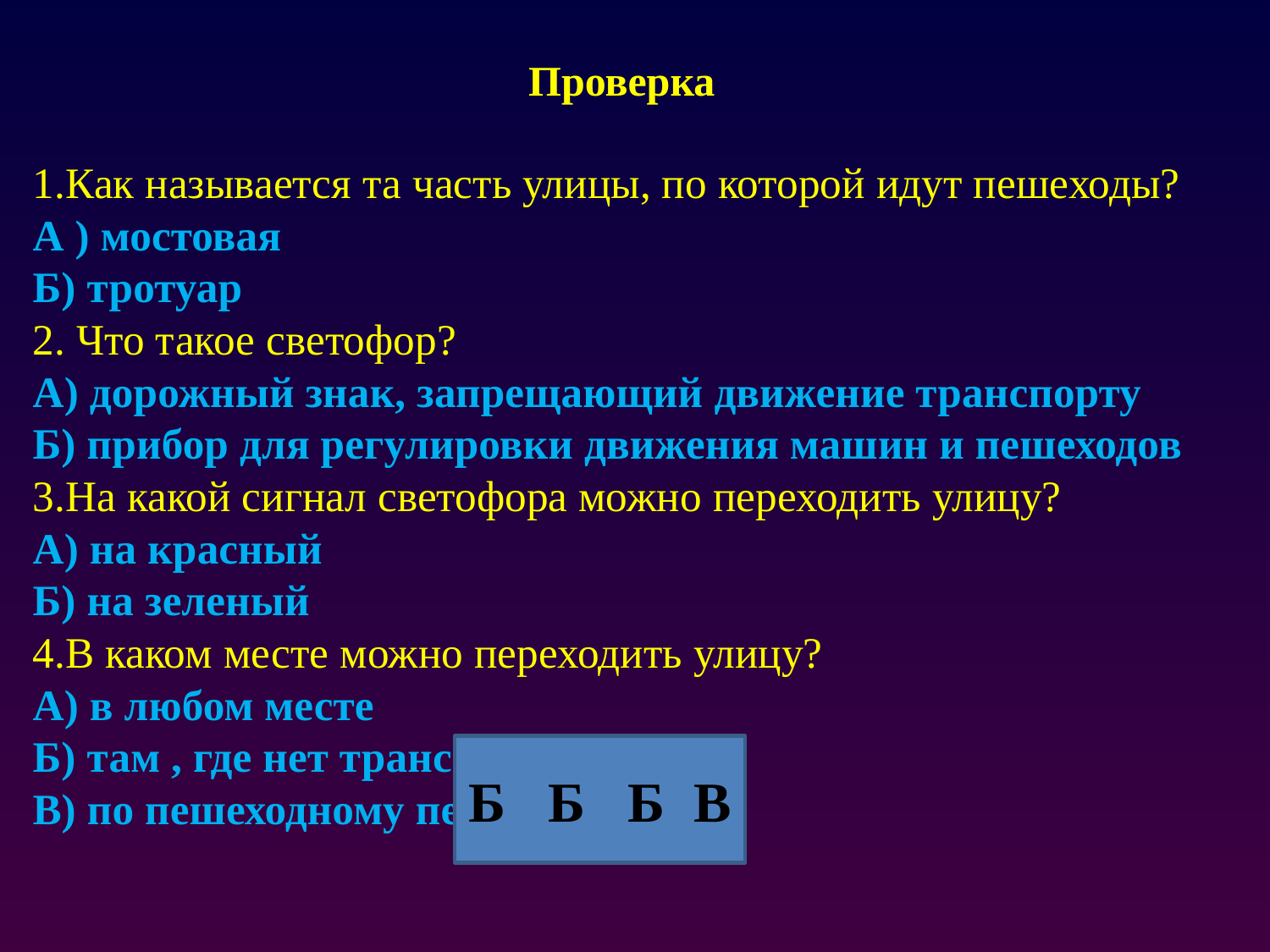

# Проверка
1.Как называется та часть улицы, по которой идут пешеходы?
А ) мостовая
Б) тротуар
2. Что такое светофор?
А) дорожный знак, запрещающий движение транспорту
Б) прибор для регулировки движения машин и пешеходов
3.На какой сигнал светофора можно переходить улицу?
А) на красный
Б) на зеленый
4.В каком месте можно переходить улицу?
А) в любом месте
Б) там , где нет транспорта
В) по пешеходному переходу
Б   Б   Б  В